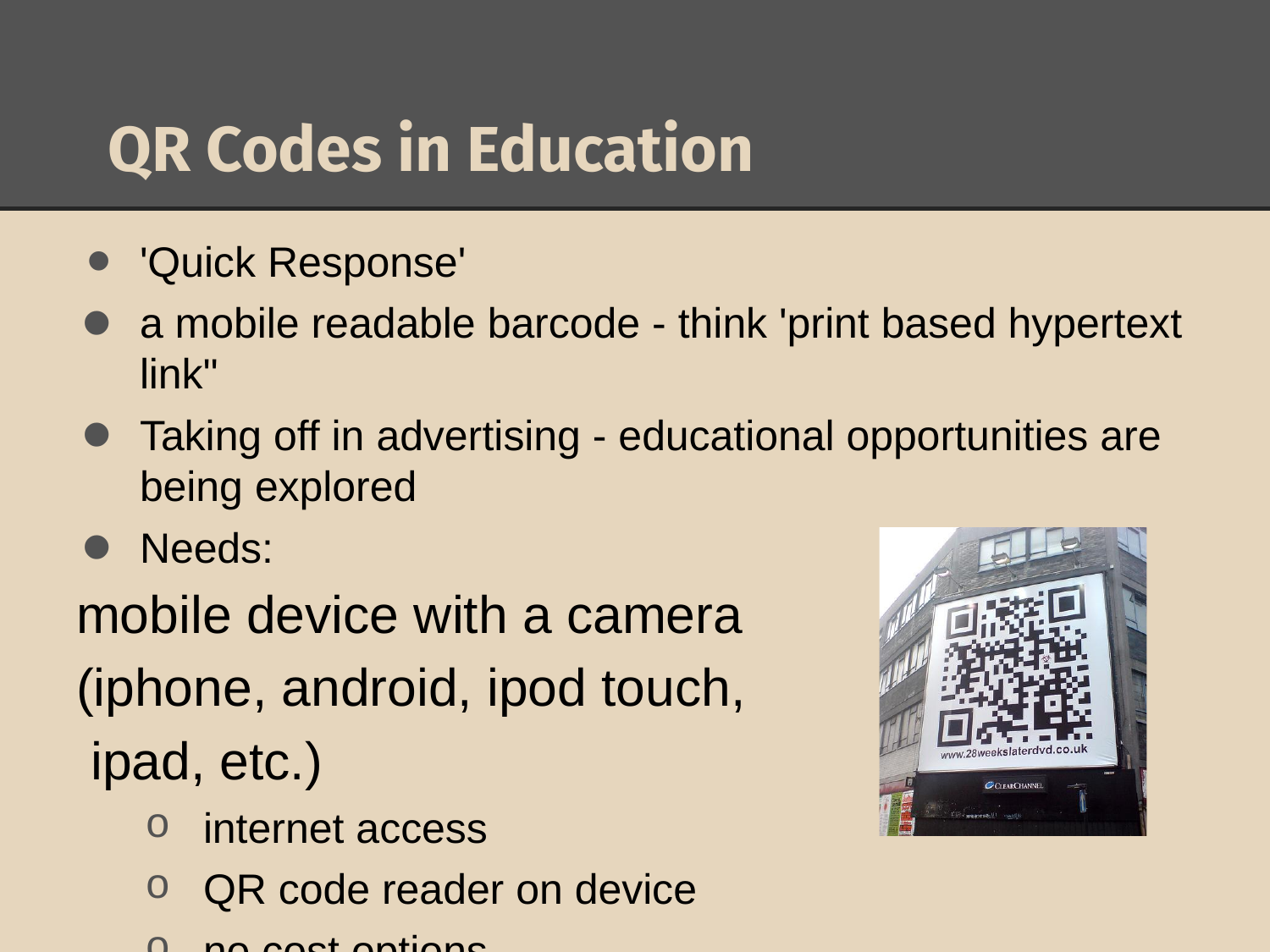

# QR Codes in Education
'Quick Response'
a mobile readable barcode - think 'print based hypertext link"
Taking off in advertising - educational opportunities are being explored
Needs:
mobile device with a camera                           (iphone, android, ipod touch,                                ipad, etc.)
internet access
QR code reader on device
no cost options